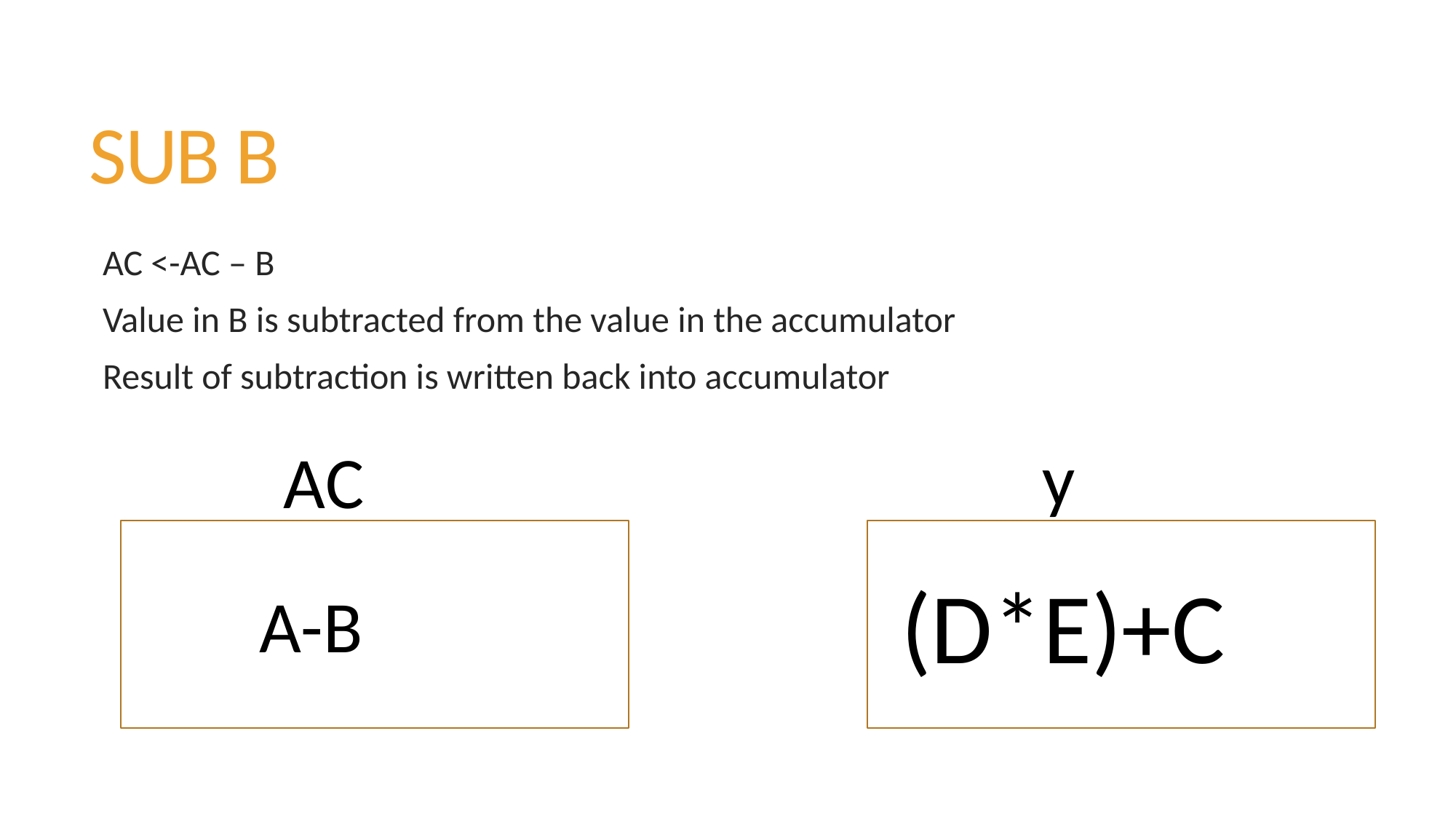

# SUB B
AC <-AC – B
Value in B is subtracted from the value in the accumulator
Result of subtraction is written back into accumulator
y
AC

(D*E)+C
A-B